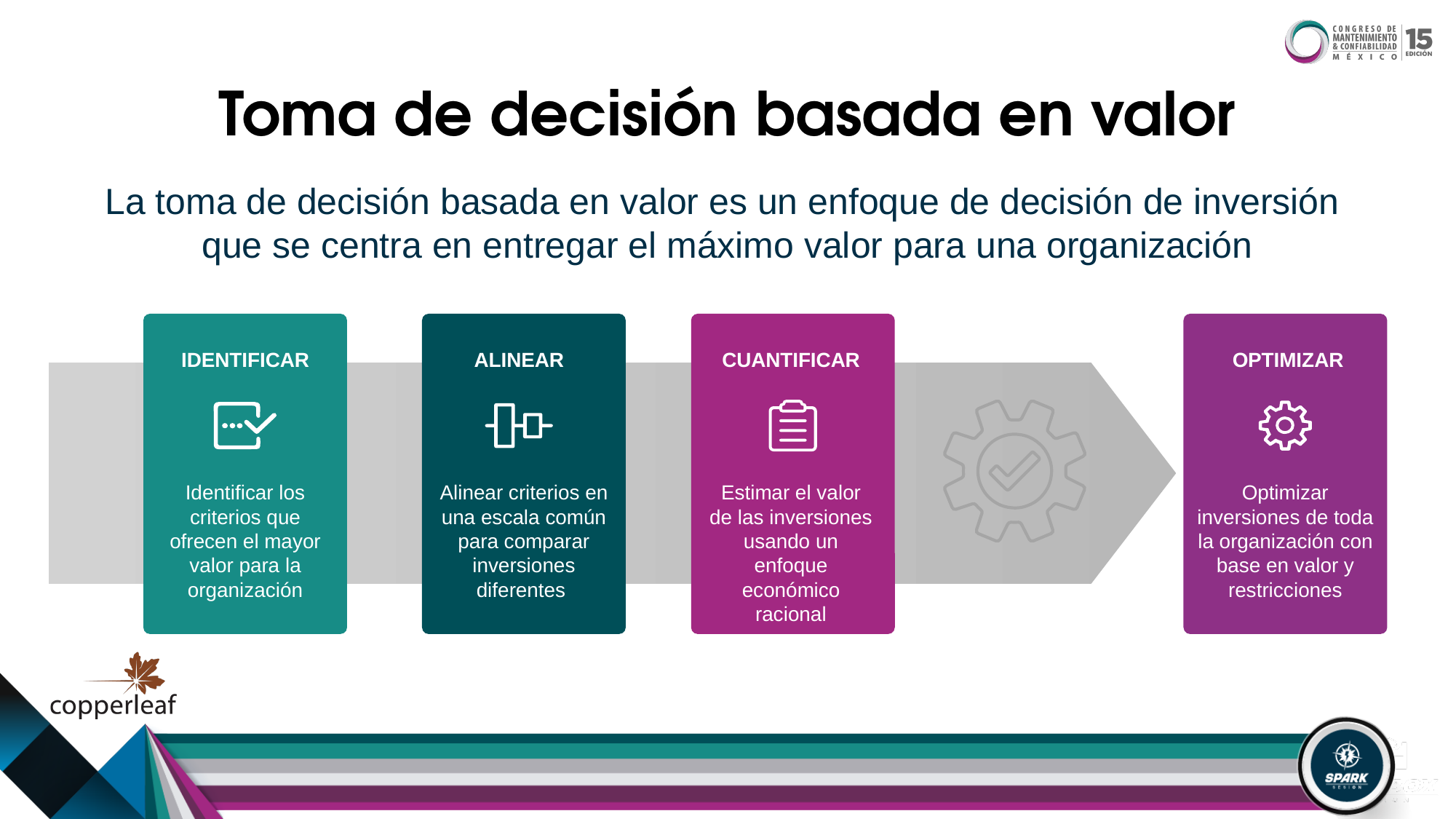

# Toma de decisión basada en valor
La toma de decisión basada en valor es un enfoque de decisión de inversión
que se centra en entregar el máximo valor para una organización

IDENTIFICAR

Identificar los criterios que ofrecen el mayor valor para la organización

ALINEAR

Alinear criterios en una escala común para comparar inversiones diferentes

CUANTIFICAR

Estimar el valor de las inversiones usando un enfoque económico racional

OPTIMIZAR

Optimizar inversiones de toda la organización con base en valor y restricciones